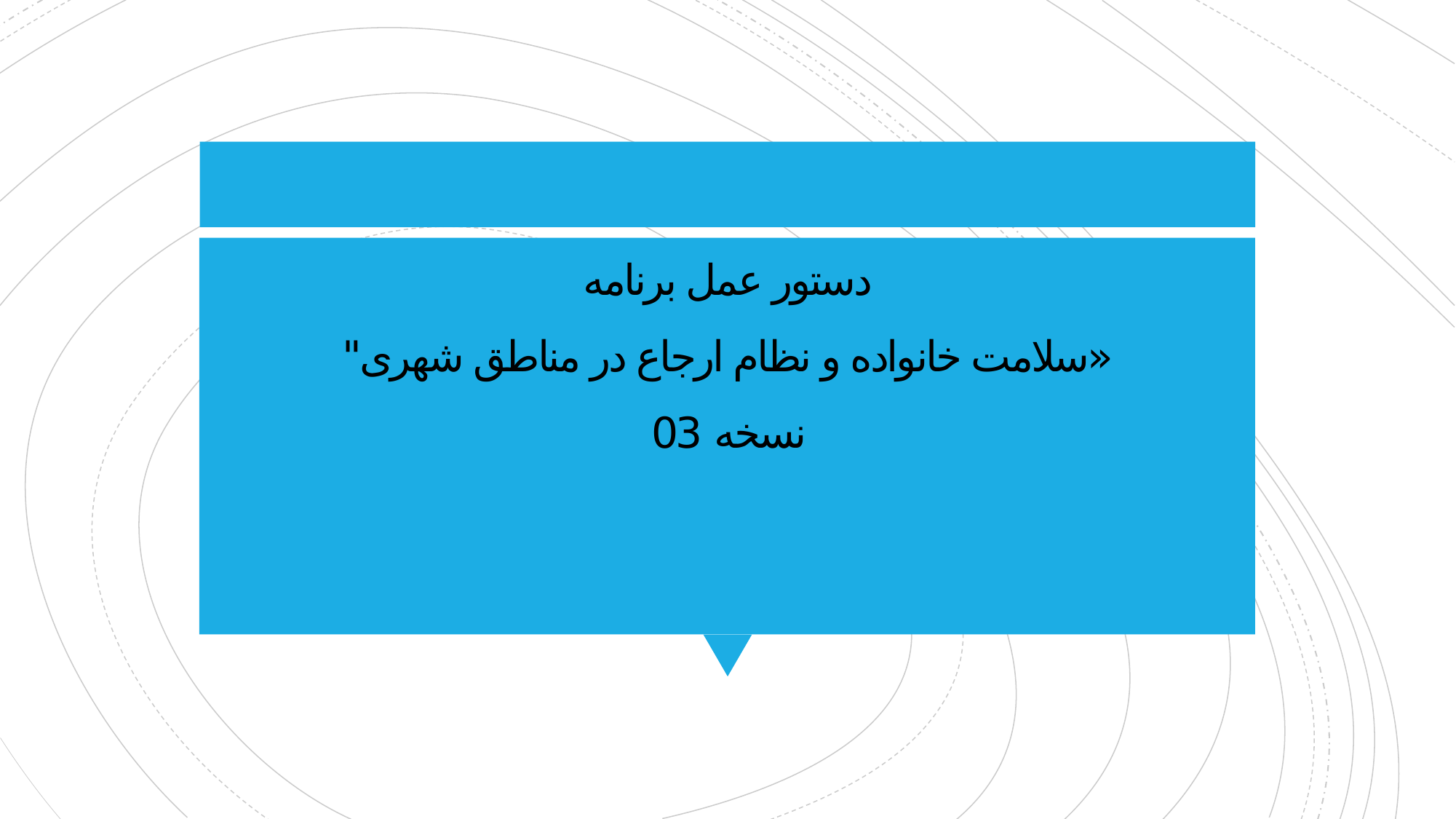

# دستور عمل برنامه «سلامت خانواده و نظام ارجاع در مناطق شهری" نسخه 03